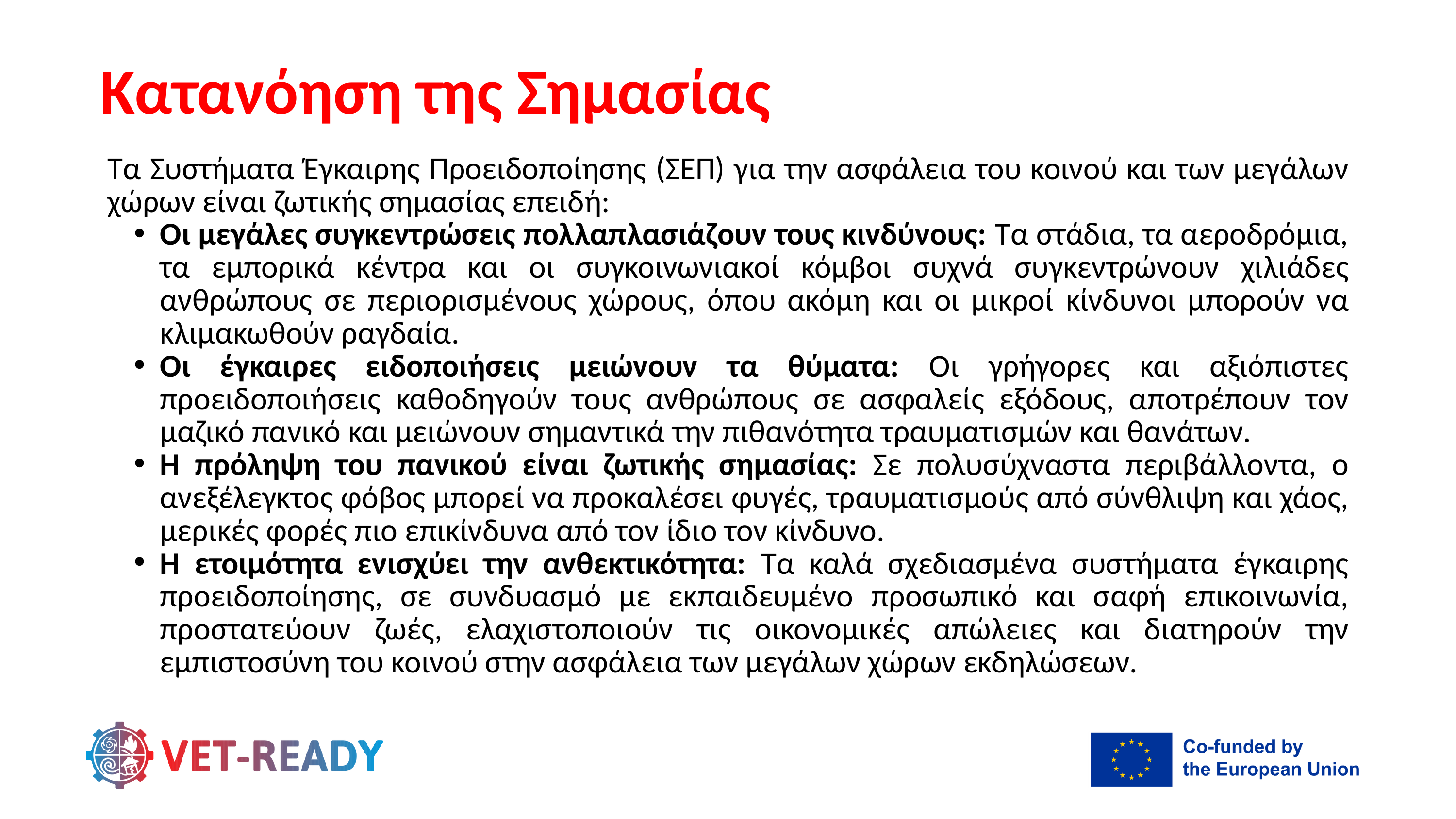

Κατανόηση της Σημασίας
Τα Συστήματα Έγκαιρης Προειδοποίησης (ΣΕΠ) για την ασφάλεια του κοινού και των μεγάλων χώρων είναι ζωτικής σημασίας επειδή:
Οι μεγάλες συγκεντρώσεις πολλαπλασιάζουν τους κινδύνους: Τα στάδια, τα αεροδρόμια, τα εμπορικά κέντρα και οι συγκοινωνιακοί κόμβοι συχνά συγκεντρώνουν χιλιάδες ανθρώπους σε περιορισμένους χώρους, όπου ακόμη και οι μικροί κίνδυνοι μπορούν να κλιμακωθούν ραγδαία.
Οι έγκαιρες ειδοποιήσεις μειώνουν τα θύματα: Οι γρήγορες και αξιόπιστες προειδοποιήσεις καθοδηγούν τους ανθρώπους σε ασφαλείς εξόδους, αποτρέπουν τον μαζικό πανικό και μειώνουν σημαντικά την πιθανότητα τραυματισμών και θανάτων.
Η πρόληψη του πανικού είναι ζωτικής σημασίας: Σε πολυσύχναστα περιβάλλοντα, ο ανεξέλεγκτος φόβος μπορεί να προκαλέσει φυγές, τραυματισμούς από σύνθλιψη και χάος, μερικές φορές πιο επικίνδυνα από τον ίδιο τον κίνδυνο.
Η ετοιμότητα ενισχύει την ανθεκτικότητα: Τα καλά σχεδιασμένα συστήματα έγκαιρης προειδοποίησης, σε συνδυασμό με εκπαιδευμένο προσωπικό και σαφή επικοινωνία, προστατεύουν ζωές, ελαχιστοποιούν τις οικονομικές απώλειες και διατηρούν την εμπιστοσύνη του κοινού στην ασφάλεια των μεγάλων χώρων εκδηλώσεων.